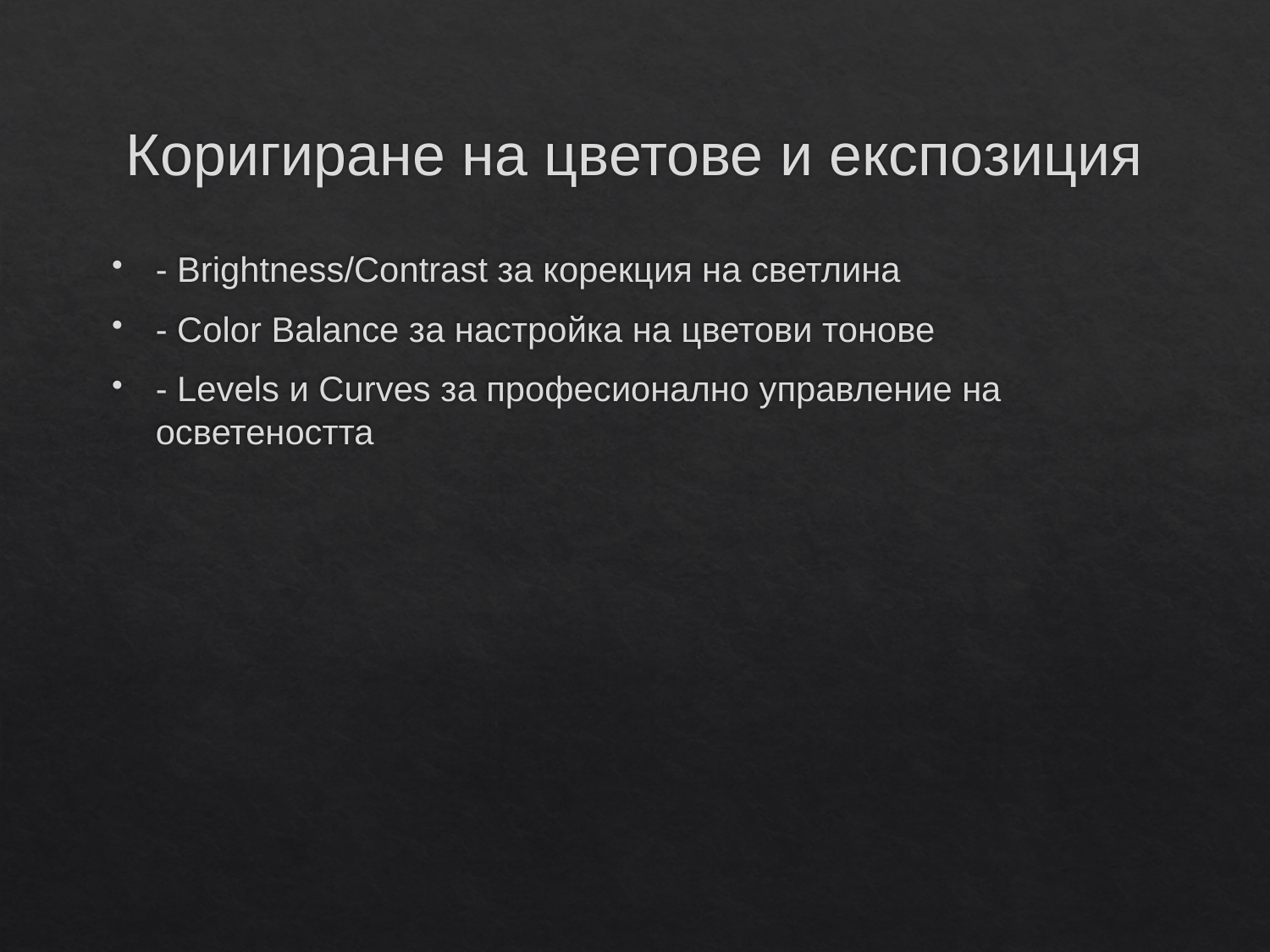

# Коригиране на цветове и експозиция
- Brightness/Contrast за корекция на светлина
- Color Balance за настройка на цветови тонове
- Levels и Curves за професионално управление на осветеността